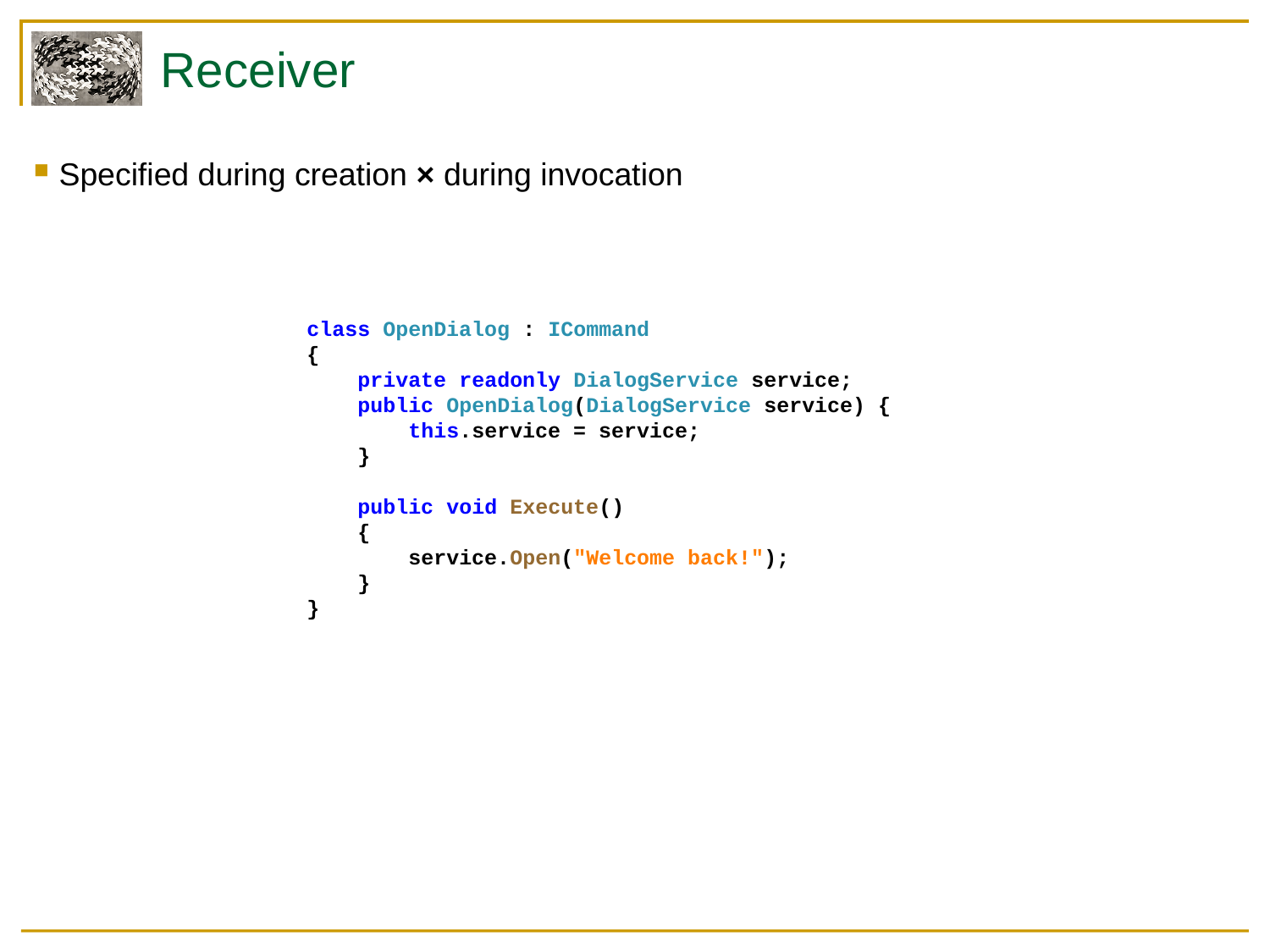

# Receiver
Specified during creation × during invocation
    class OpenDialog : ICommand
    {
        private readonly DialogService service;
        public OpenDialog(DialogService service) {
            this.service = service;
        }

        public void Execute()
        {
            service.Open("Welcome back!");
        }
    }